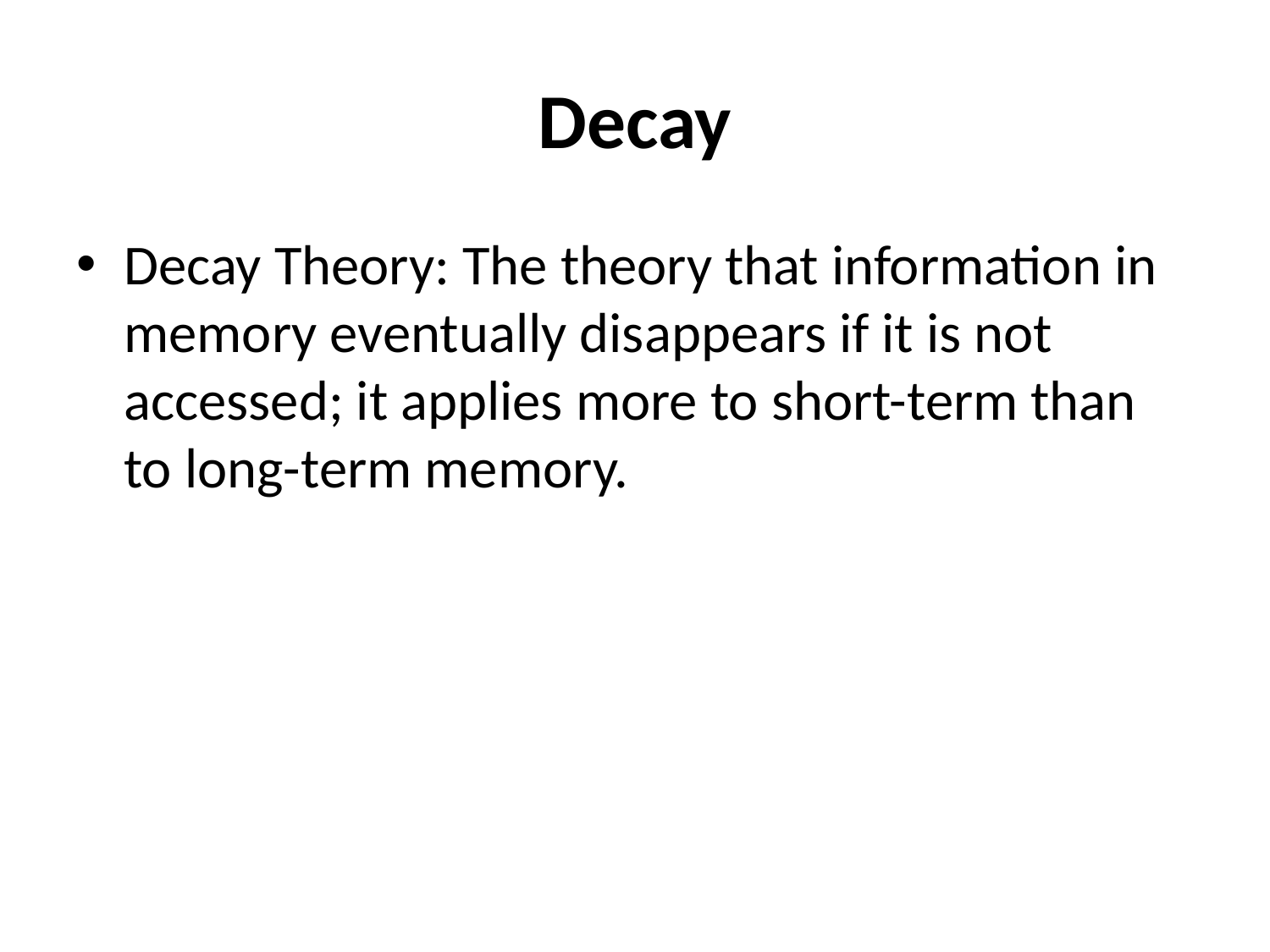

# Decay
Decay Theory: The theory that information in memory eventually disappears if it is not accessed; it applies more to short-term than to long-term memory.